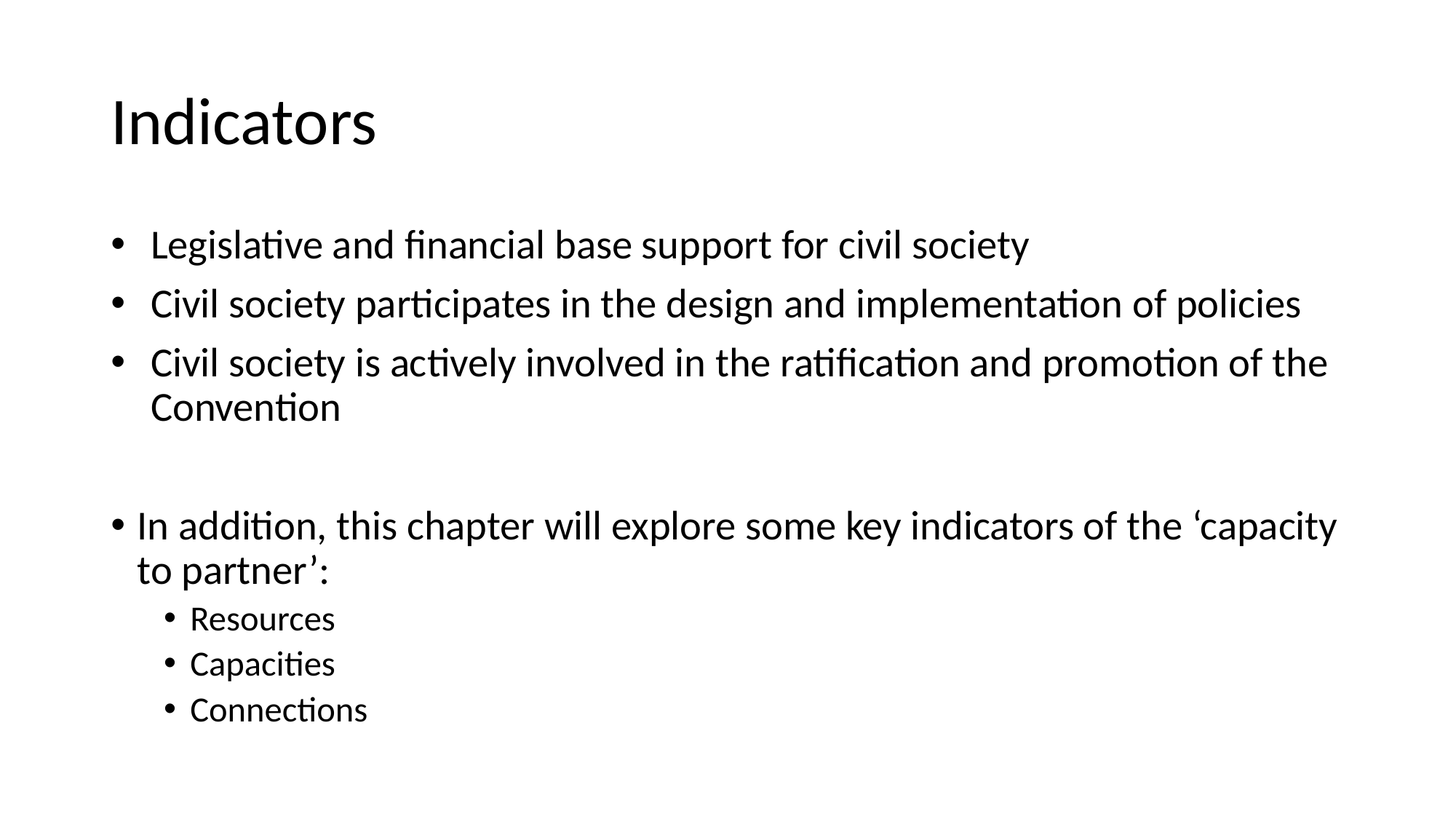

# Indicators
Legislative and financial base support for civil society
Civil society participates in the design and implementation of policies
Civil society is actively involved in the ratification and promotion of the Convention

In addition, this chapter will explore some key indicators of the ‘capacity to partner’:
Resources
Capacities
Connections